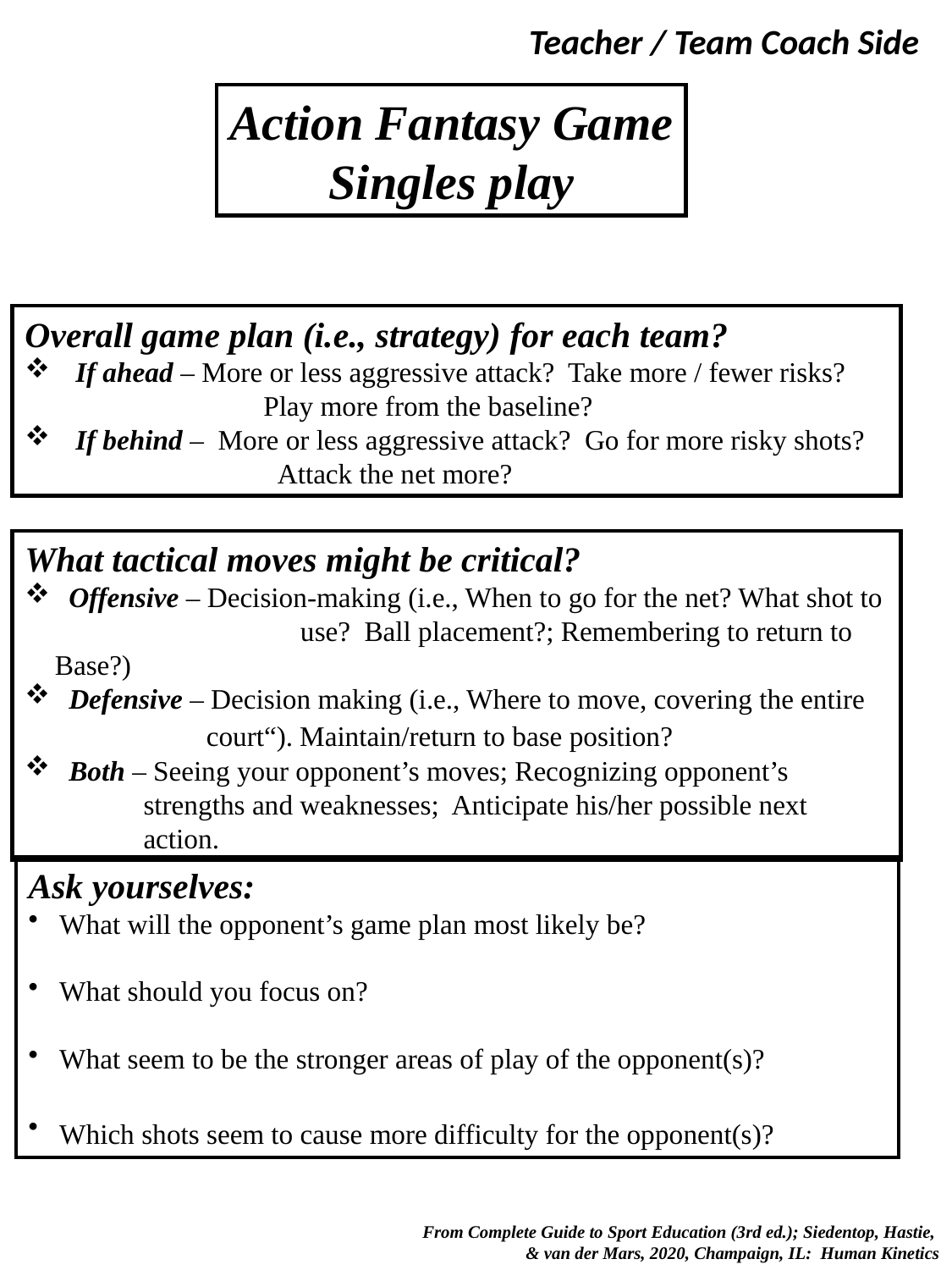

Teacher / Team Coach Side
Action Fantasy Game
Singles play
Overall game plan (i.e., strategy) for each team?
   If ahead – More or less aggressive attack?  Take more / fewer risks?
	                Play more from the baseline?
   If behind –  More or less aggressive attack?  Go for more risky shots?
	                  Attack the net more?
What tactical moves might be critical?
  Offensive – Decision-making (i.e., When to go for the net? What shot to 	                 use?  Ball placement?; Remembering to return to Base?)
  Defensive – Decision making (i.e., Where to move, covering the entire
                          court“). Maintain/return to base position?
  Both – Seeing your opponent’s moves; Recognizing opponent’s
                 strengths and weaknesses;  Anticipate his/her possible next
                 action.
Ask yourselves:
What will the opponent’s game plan most likely be?

What should you focus on?

What seem to be the stronger areas of play of the opponent(s)?

Which shots seem to cause more difficulty for the opponent(s)?
 From Complete Guide to Sport Education (3rd ed.); Siedentop, Hastie,
& van der Mars, 2020, Champaign, IL:  Human Kinetics